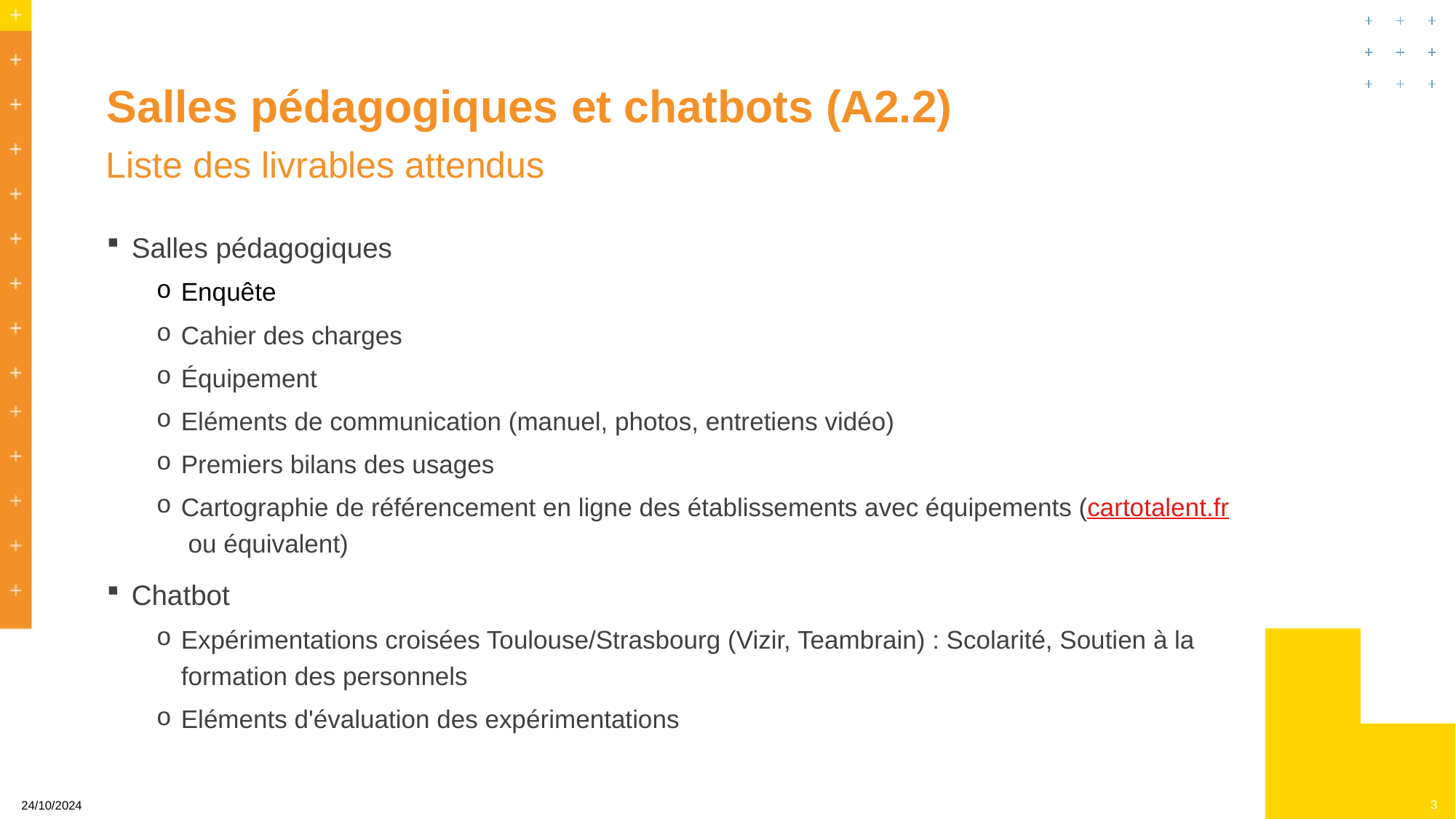

# Salles pédagogiques et chatbots (A2.2)

Liste des livrables attendus

Salles pédagogiques
Enquête
Cahier des charges
Équipement
Eléments de communication (manuel, photos, entretiens vidéo)
Premiers bilans des usages
Cartographie de référencement en ligne des établissements avec équipements (cartotalent.fr ou équivalent)
Chatbot
Expérimentations croisées Toulouse/Strasbourg (Vizir, Teambrain) : Scolarité, Soutien à la formation des personnels
Eléments d'évaluation des expérimentations
3
24/10/2024